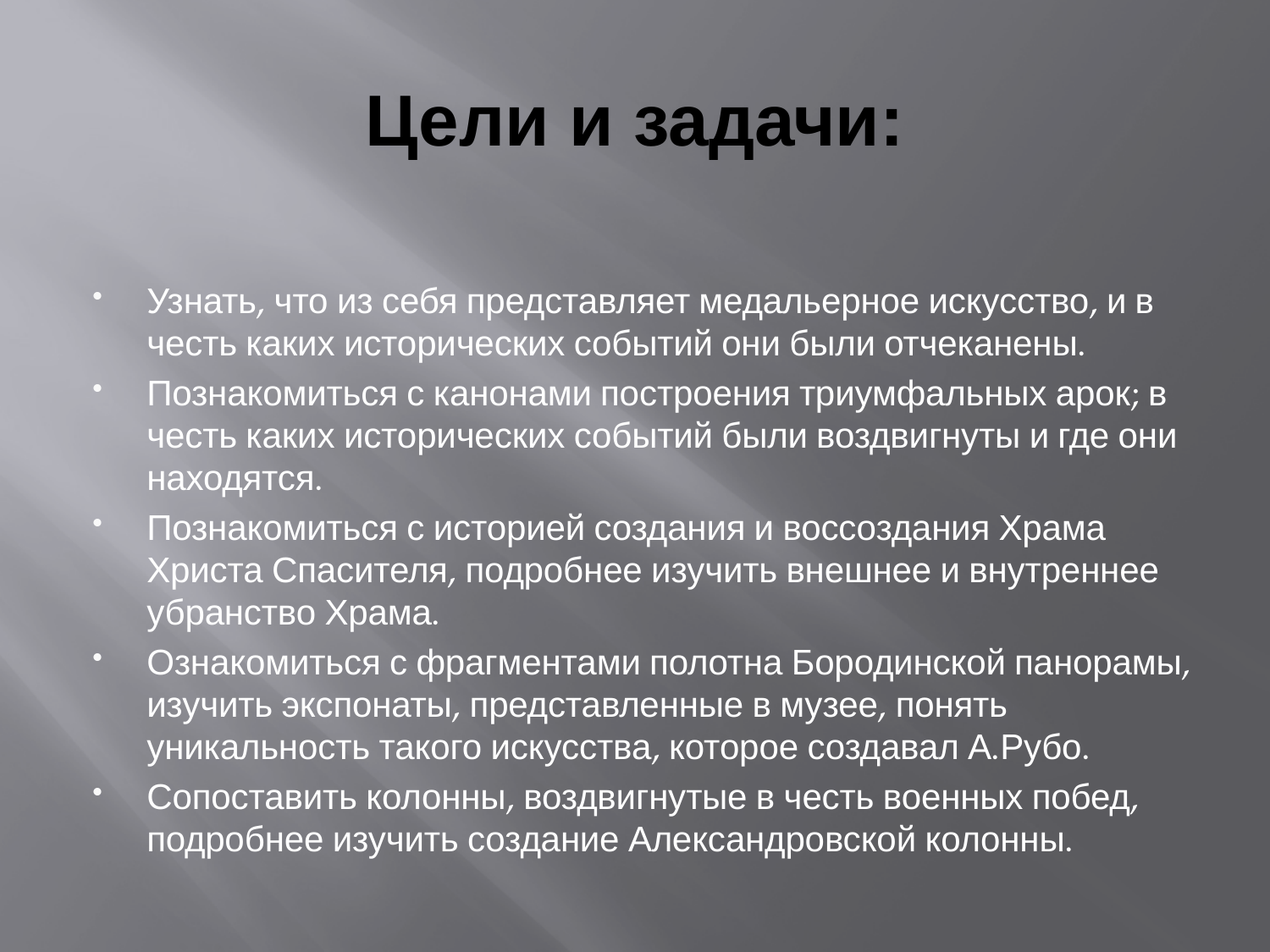

# Цели и задачи:

Узнать, что из себя представляет медальерное искусство, и в честь каких исторических событий они были отчеканены.
Познакомиться с канонами построения триумфальных арок; в честь каких исторических событий были воздвигнуты и где они находятся.
Познакомиться с историей создания и воссоздания Храма Христа Спасителя, подробнее изучить внешнее и внутреннее убранство Храма.
Ознакомиться с фрагментами полотна Бородинской панорамы, изучить экспонаты, представленные в музее, понять уникальность такого искусства, которое создавал А.Рубо.
Сопоставить колонны, воздвигнутые в честь военных побед, подробнее изучить создание Александровской колонны.